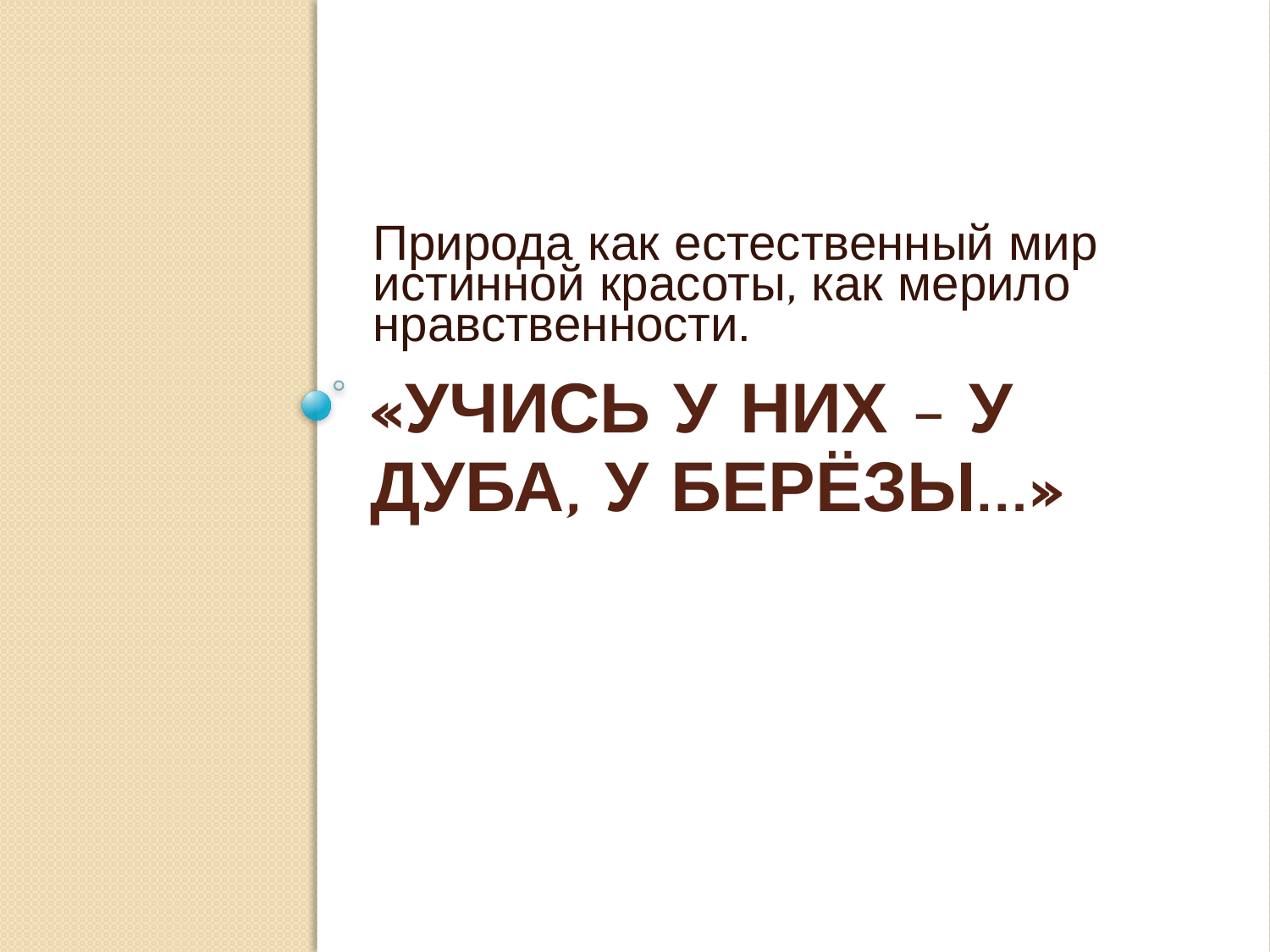

Природа как естественный мир истинной красоты, как мерило нравственности.
# «Учись у них – у дуба, у берёзы…»